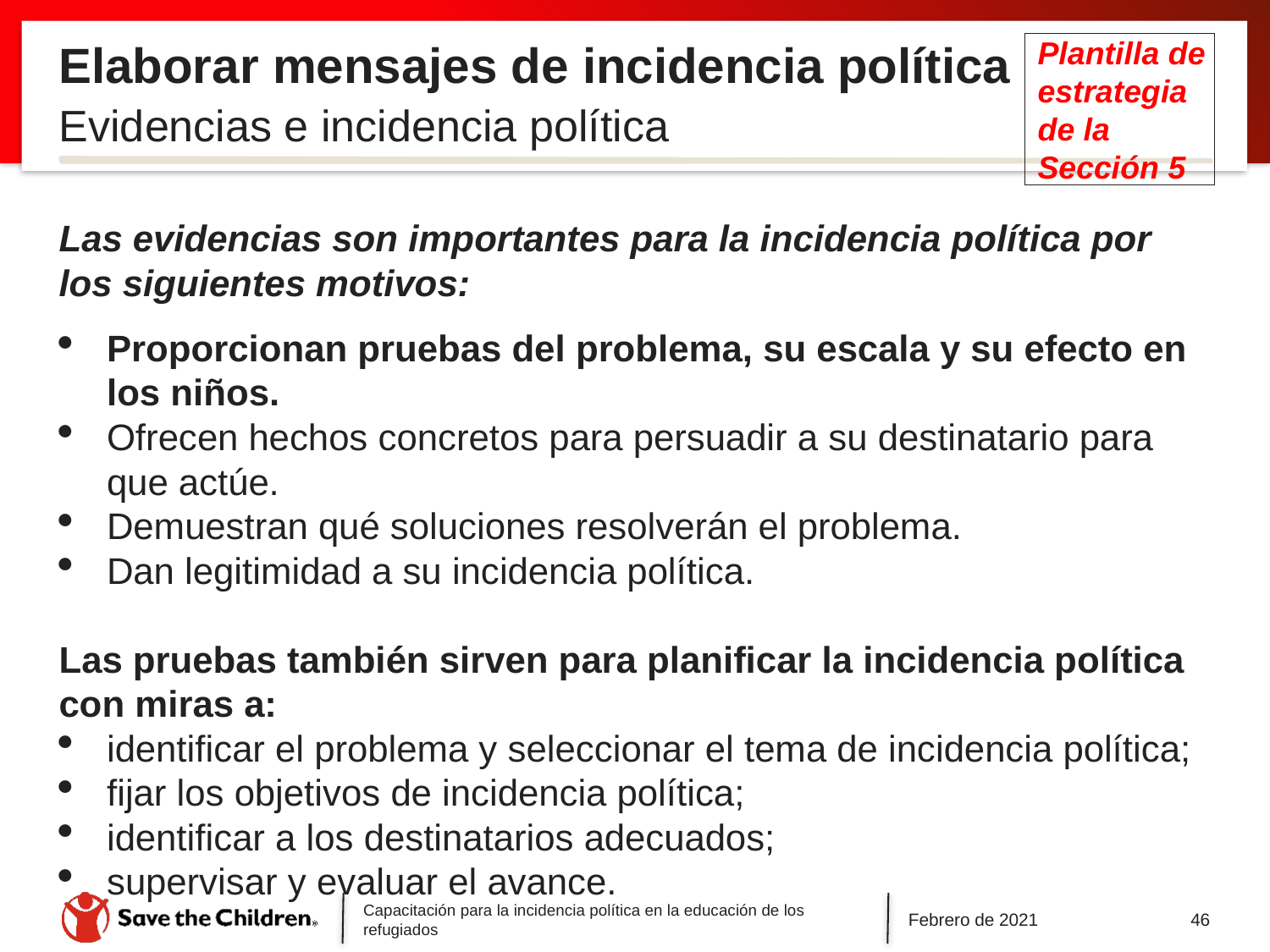

# Elaborar mensajes de incidencia política
Plantilla de estrategia de la Sección 5
Evidencias e incidencia política
Las evidencias son importantes para la incidencia política por los siguientes motivos:
Proporcionan pruebas del problema, su escala y su efecto en los niños.
Ofrecen hechos concretos para persuadir a su destinatario para que actúe.
Demuestran qué soluciones resolverán el problema.
Dan legitimidad a su incidencia política.

Las pruebas también sirven para planificar la incidencia política con miras a:
identificar el problema y seleccionar el tema de incidencia política;
fijar los objetivos de incidencia política;
identificar a los destinatarios adecuados;
supervisar y evaluar el avance.
Capacitación para la incidencia política en la educación de los refugiados
Febrero de 2021
46